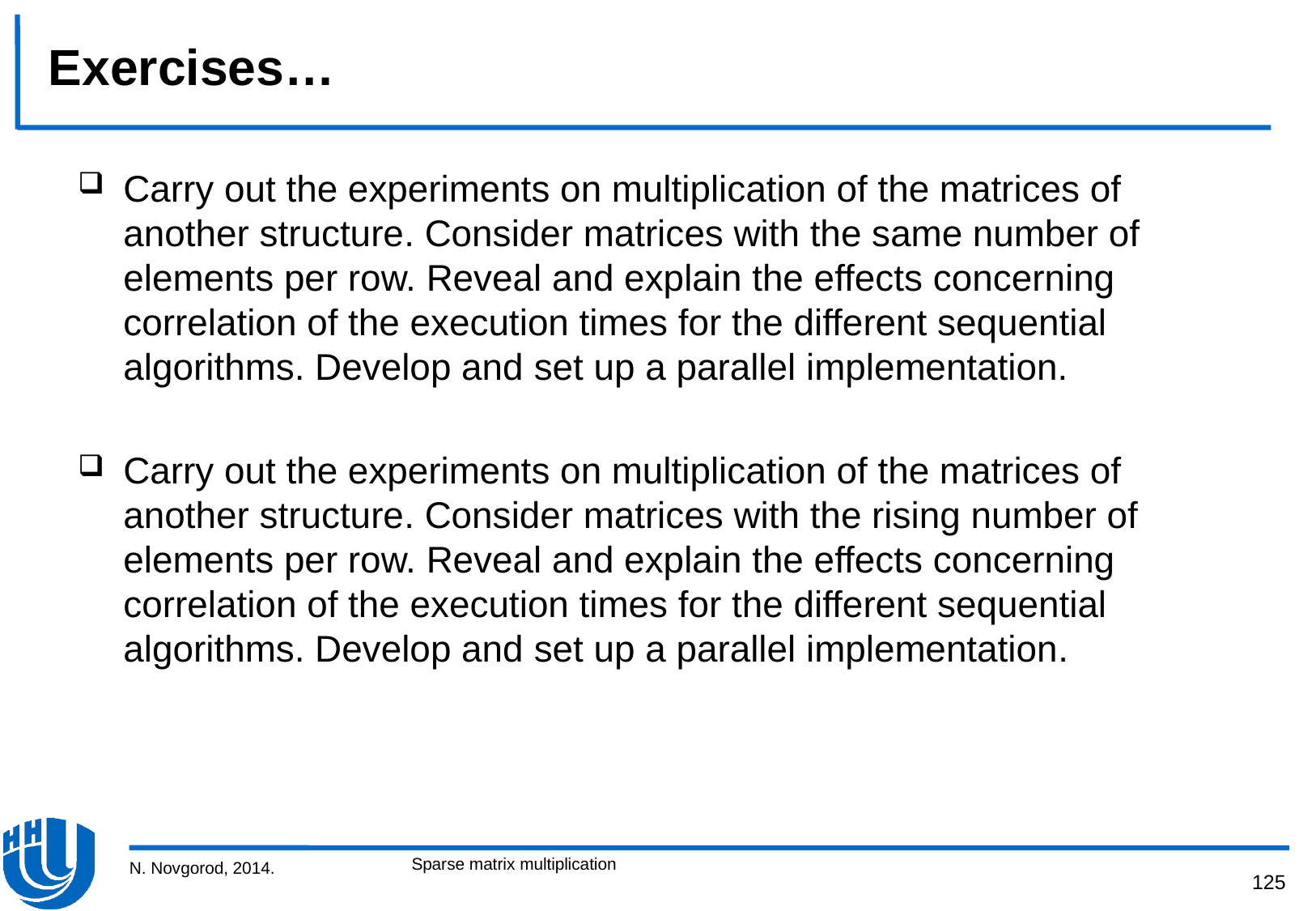

# Exercises…
Carry out the experiments on multiplication of the matrices of another structure. Consider matrices with the same number of elements per row. Reveal and explain the effects concerning correlation of the execution times for the different sequential algorithms. Develop and set up a parallel implementation.

Carry out the experiments on multiplication of the matrices of another structure. Consider matrices with the rising number of elements per row. Reveal and explain the effects concerning correlation of the execution times for the different sequential algorithms. Develop and set up a parallel implementation.
Sparse matrix multiplication
N. Novgorod, 2014.
125